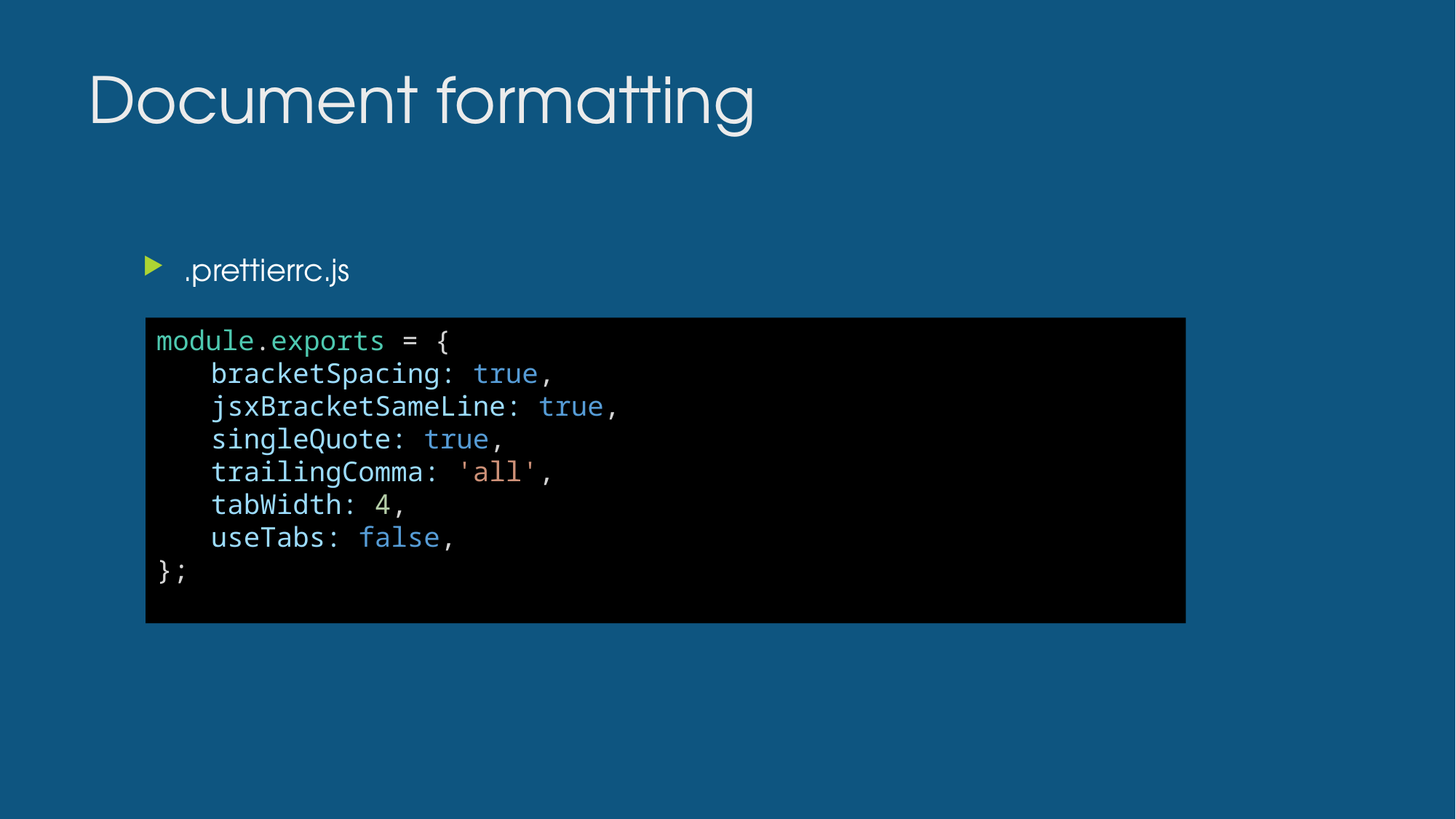

13
# Document formatting
.prettierrc.js
module.exports = {
bracketSpacing: true,
jsxBracketSameLine: true,
singleQuote: true,
trailingComma: 'all',
tabWidth: 4,
useTabs: false,
};